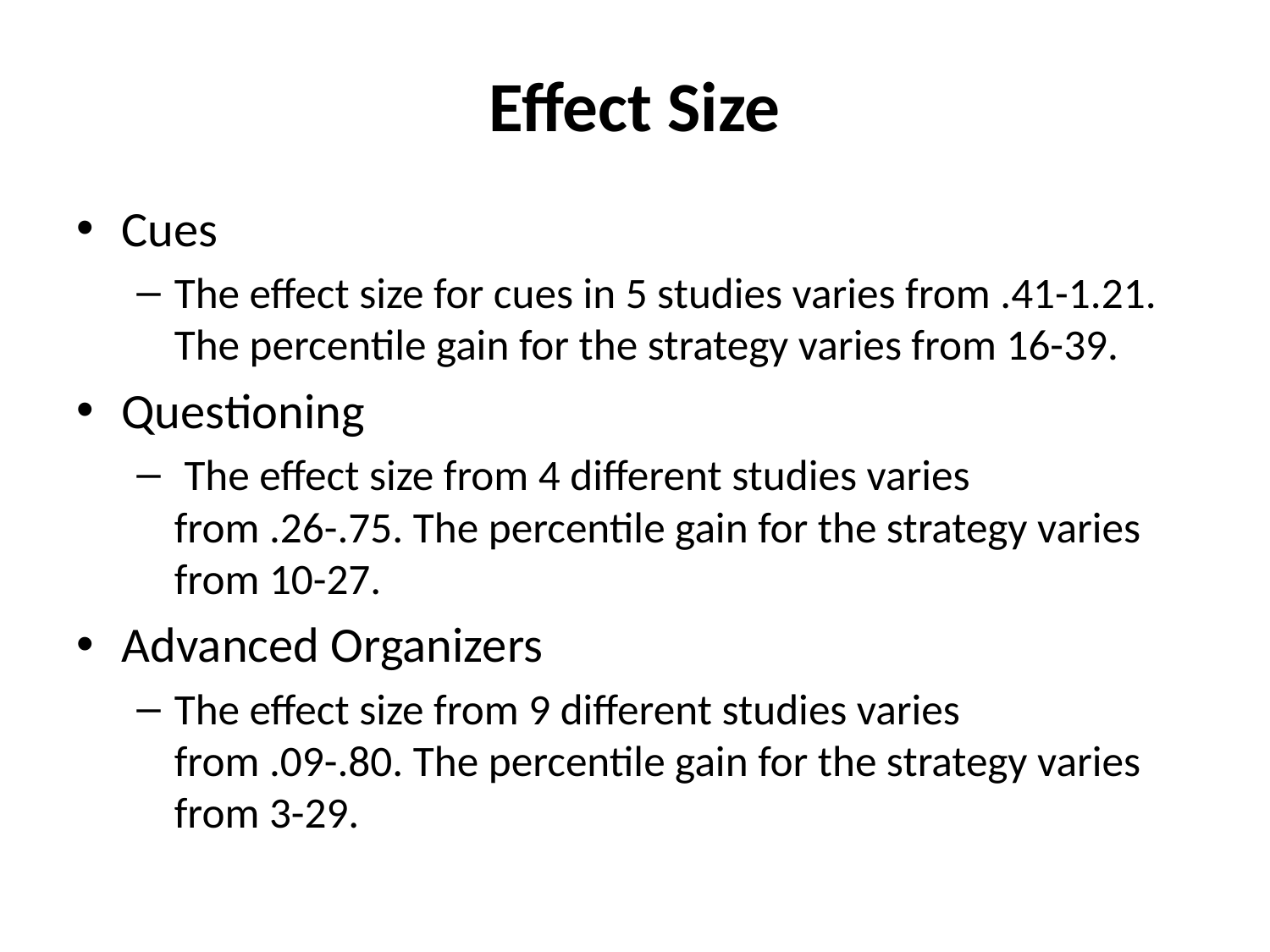

# Effect Size
Cues
The effect size for cues in 5 studies varies from .41-1.21. The percentile gain for the strategy varies from 16-39.
Questioning
 The effect size from 4 different studies varies from .26-.75. The percentile gain for the strategy varies from 10-27.
Advanced Organizers
The effect size from 9 different studies varies from .09-.80. The percentile gain for the strategy varies from 3-29.